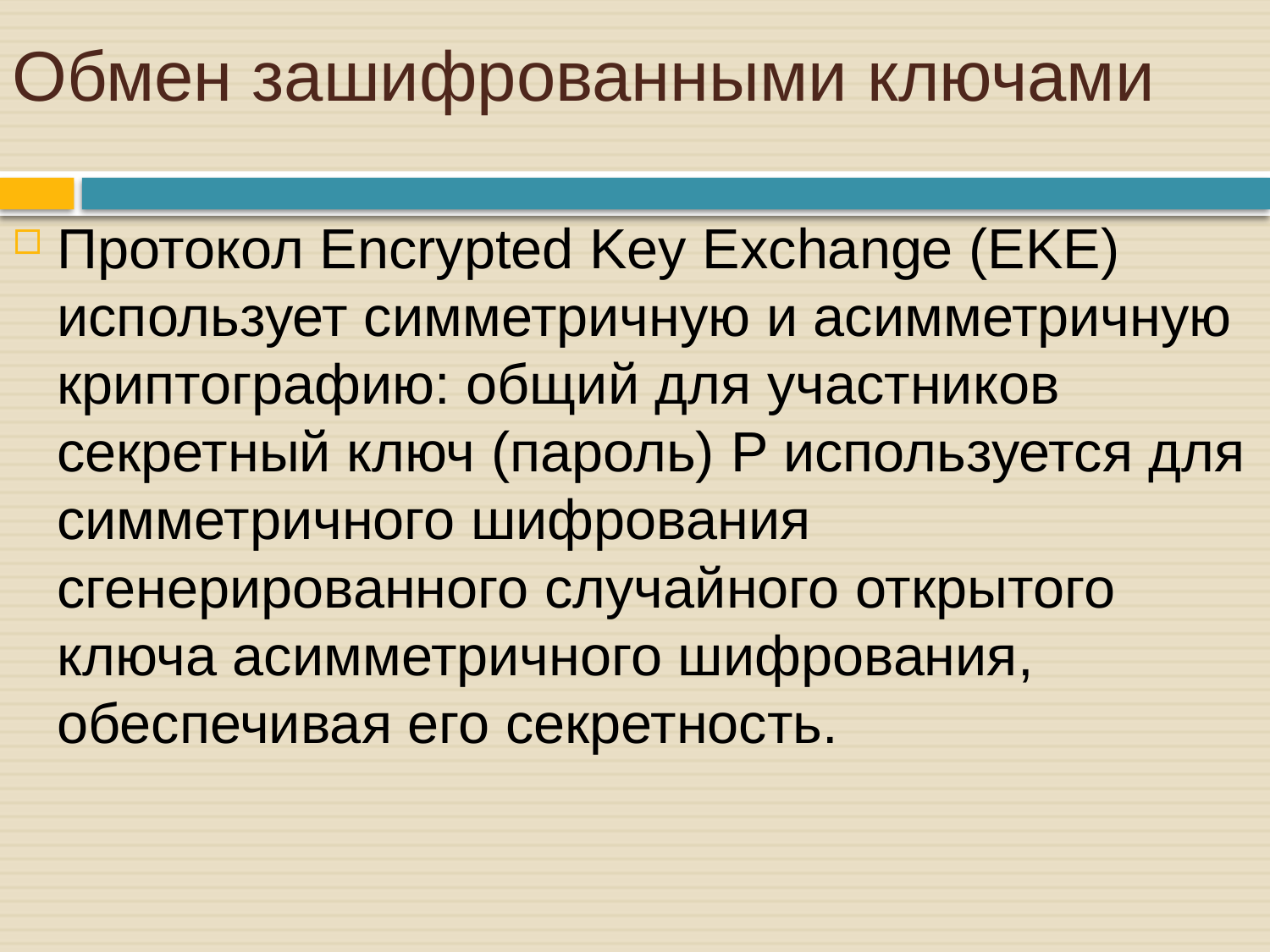

# Обмен зашифрованными ключами
Протокол Encrypted Key Exchange (EKE) использует симметричную и асимметричную криптографию: общий для участников секретный ключ (пароль) P используется для симметричного шифрования сгенерированного случайного открытого ключа асимметричного шифрования, обеспечивая его секретность.